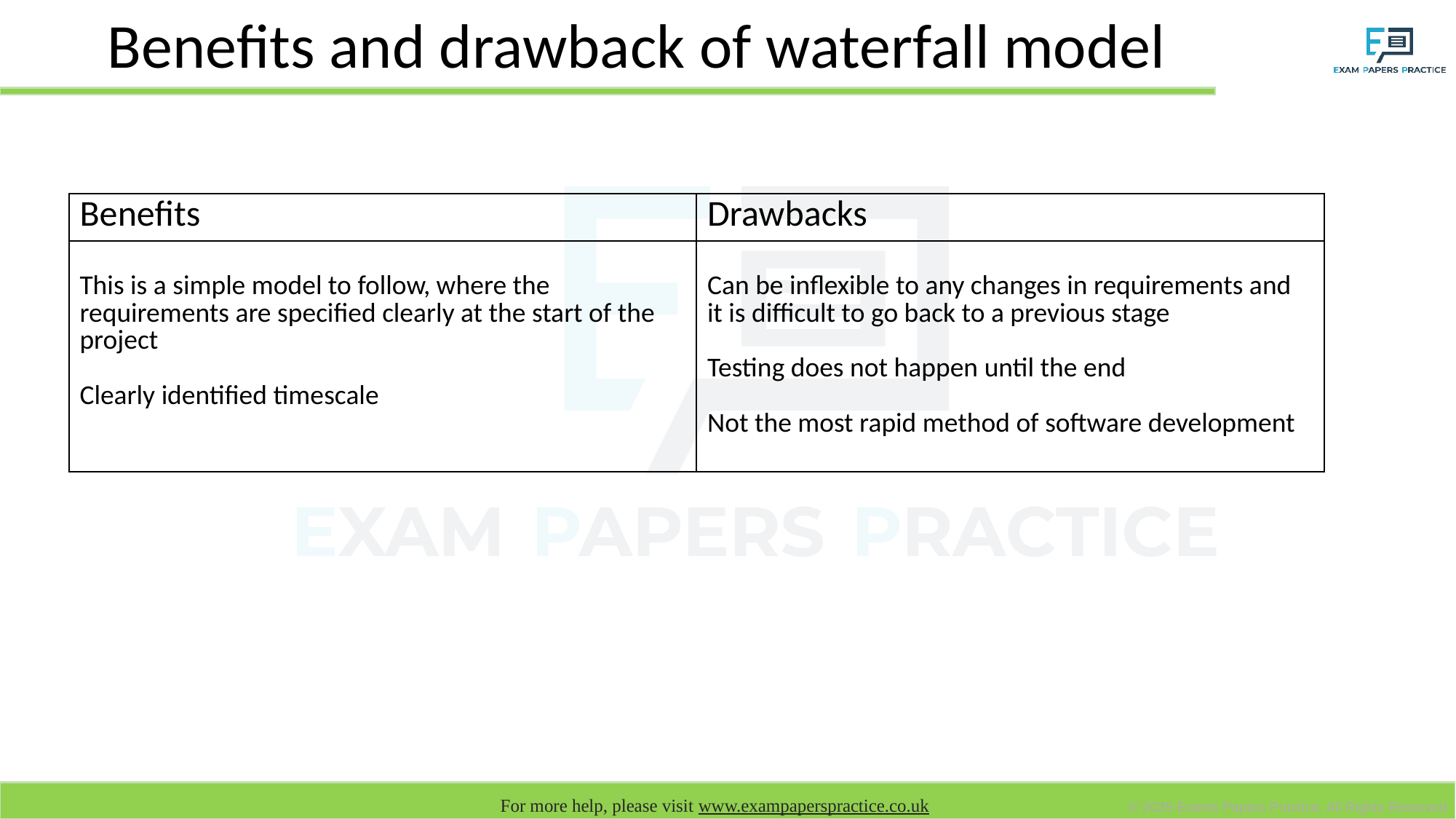

# Benefits and drawback of waterfall model
| Benefits | Drawbacks |
| --- | --- |
| This is a simple model to follow, where the requirements are specified clearly at the start of the project Clearly identified timescale | Can be inflexible to any changes in requirements and it is difficult to go back to a previous stage Testing does not happen until the end Not the most rapid method of software development |